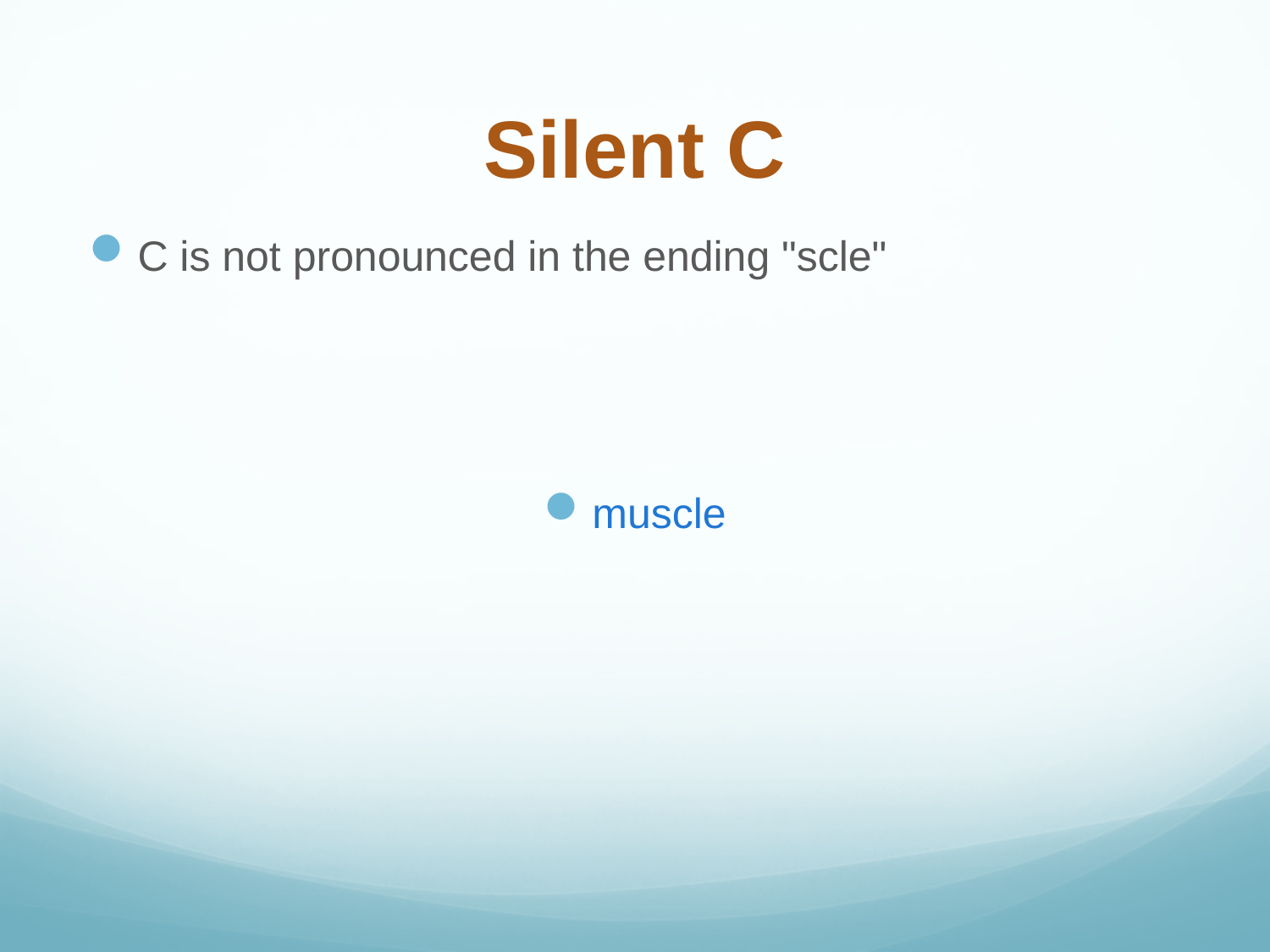

# Silent C
C is not pronounced in the ending "scle"

muscle